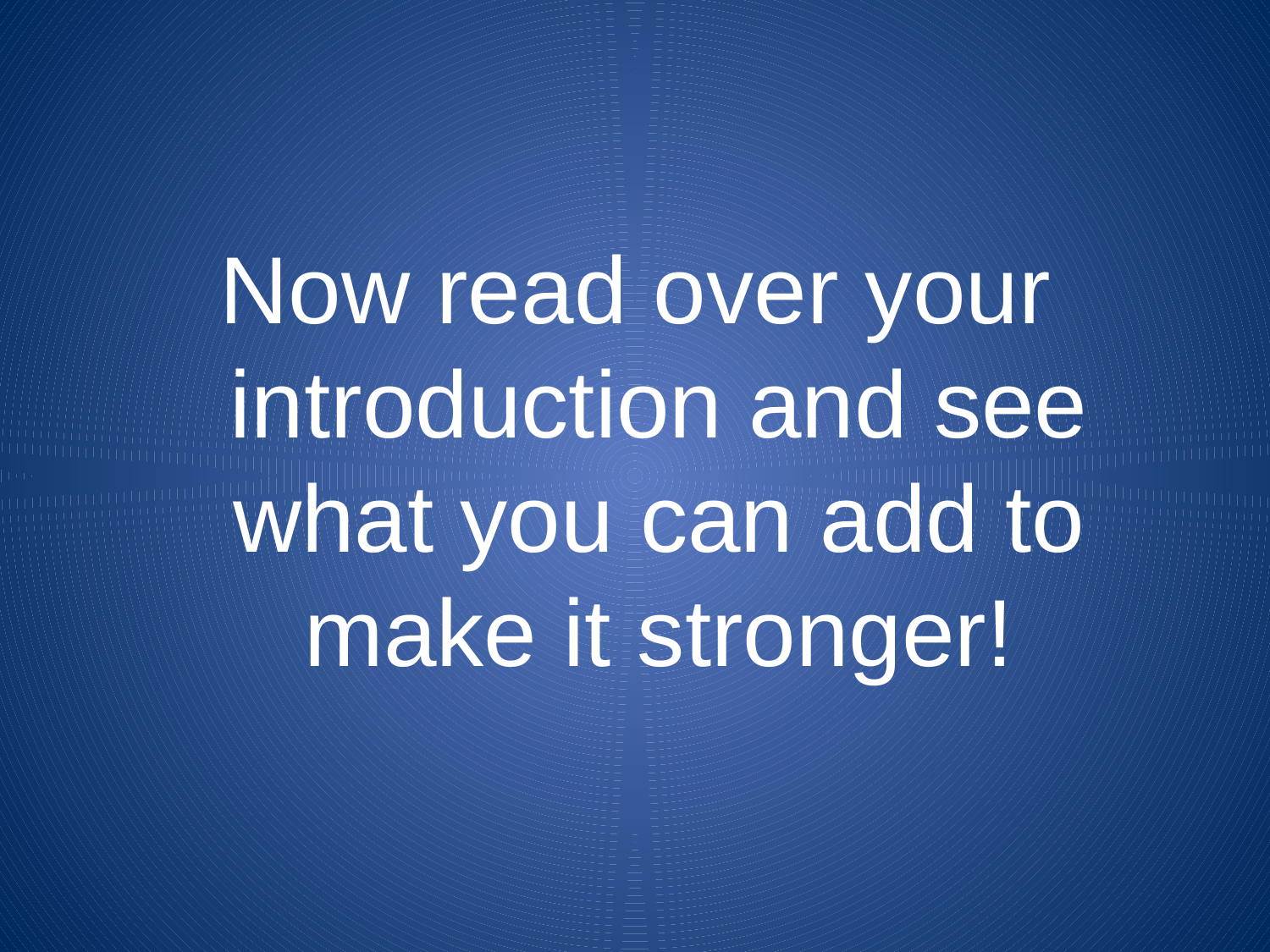

#
Now read over your introduction and see what you can add to make it stronger!